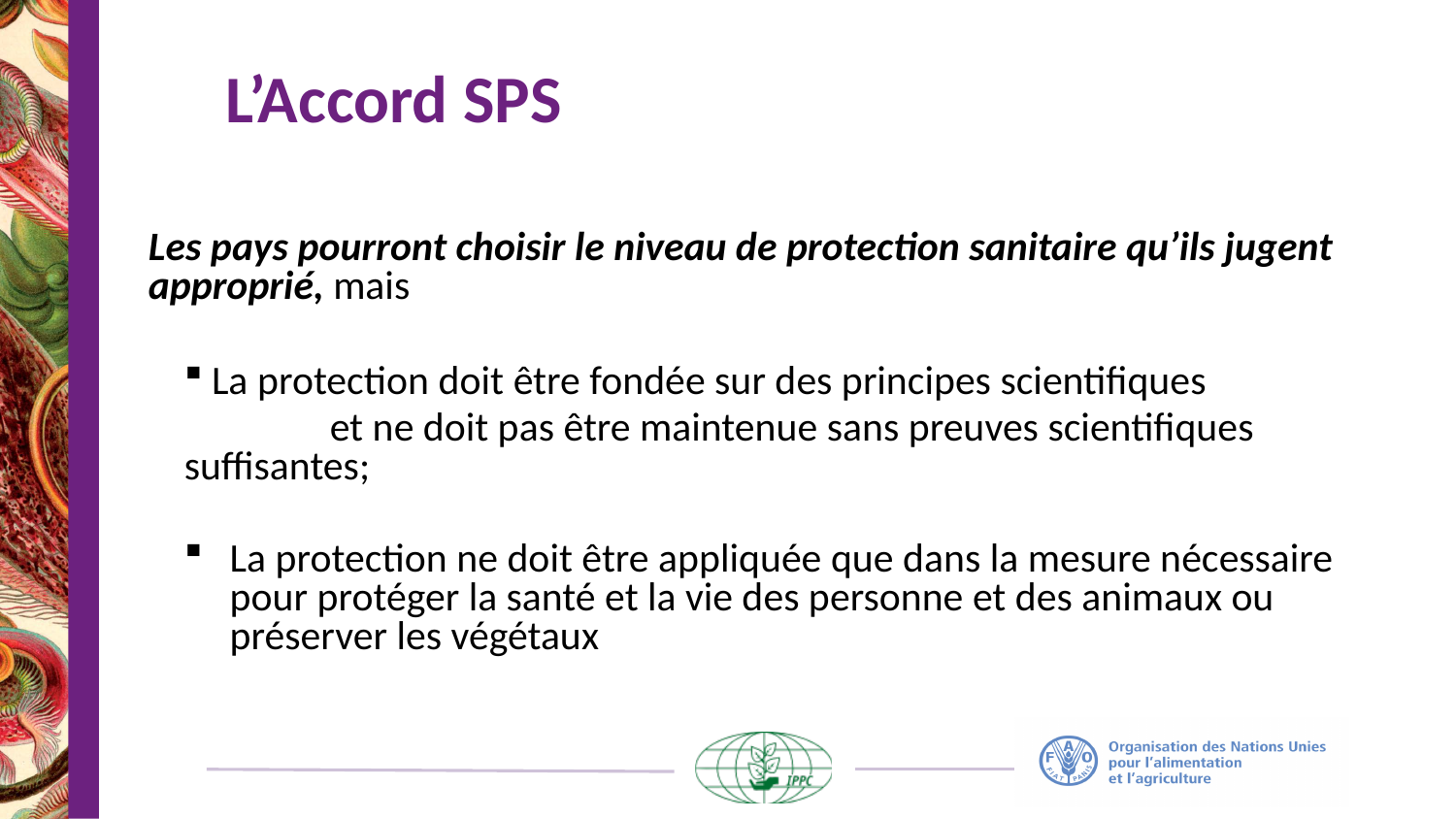

L’Accord SPS
Les pays pourront choisir le niveau de protection sanitaire qu’ils jugent approprié, mais
La protection doit être fondée sur des principes scientifiques
	et ne doit pas être maintenue sans preuves scientifiques suffisantes;

La protection ne doit être appliquée que dans la mesure nécessaire pour protéger la santé et la vie des personne et des animaux ou préserver les végétaux